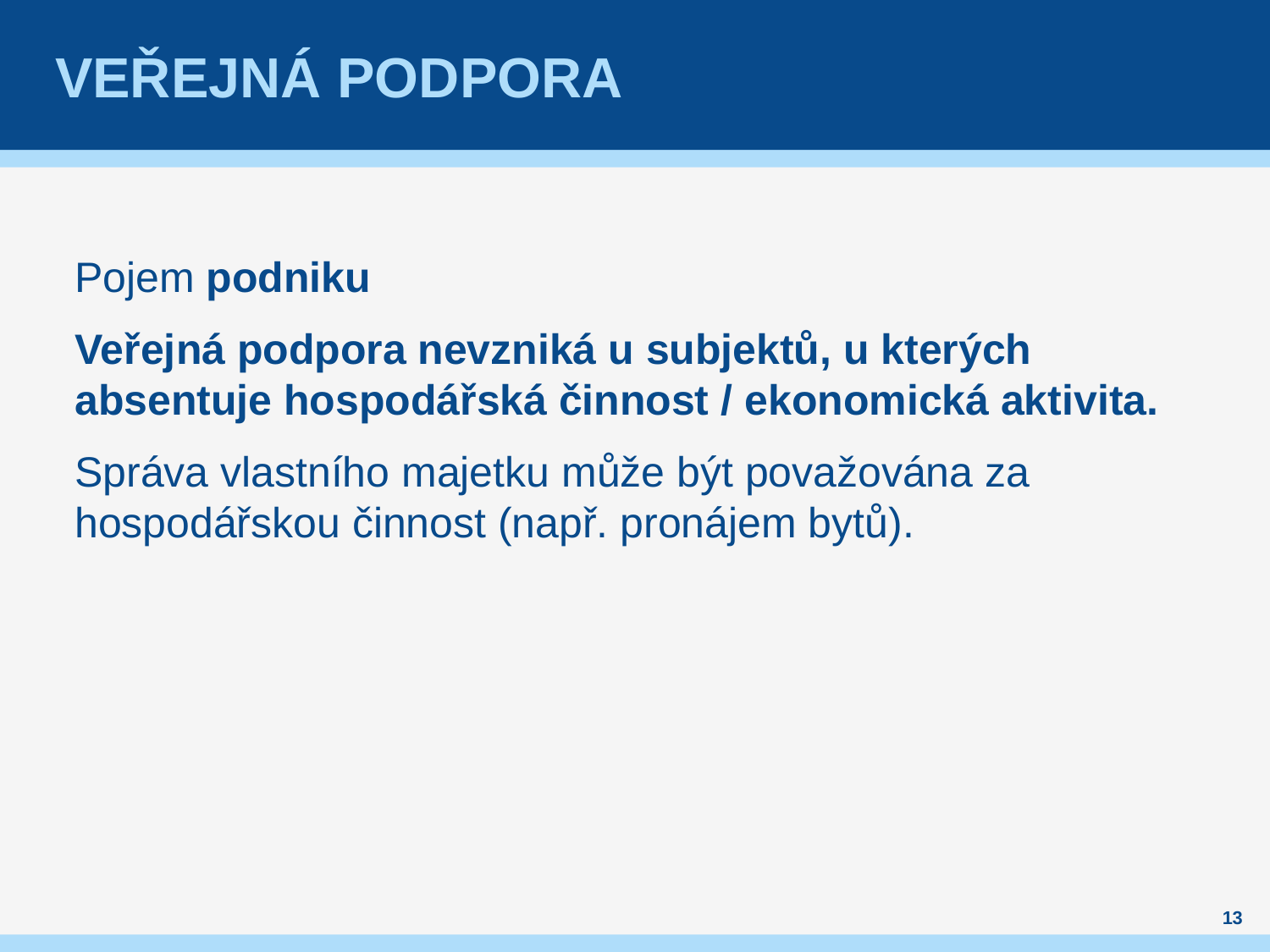

# Veřejná podpora
Pojem podniku
Veřejná podpora nevzniká u subjektů, u kterých absentuje hospodářská činnost / ekonomická aktivita.
Správa vlastního majetku může být považována za hospodářskou činnost (např. pronájem bytů).
13